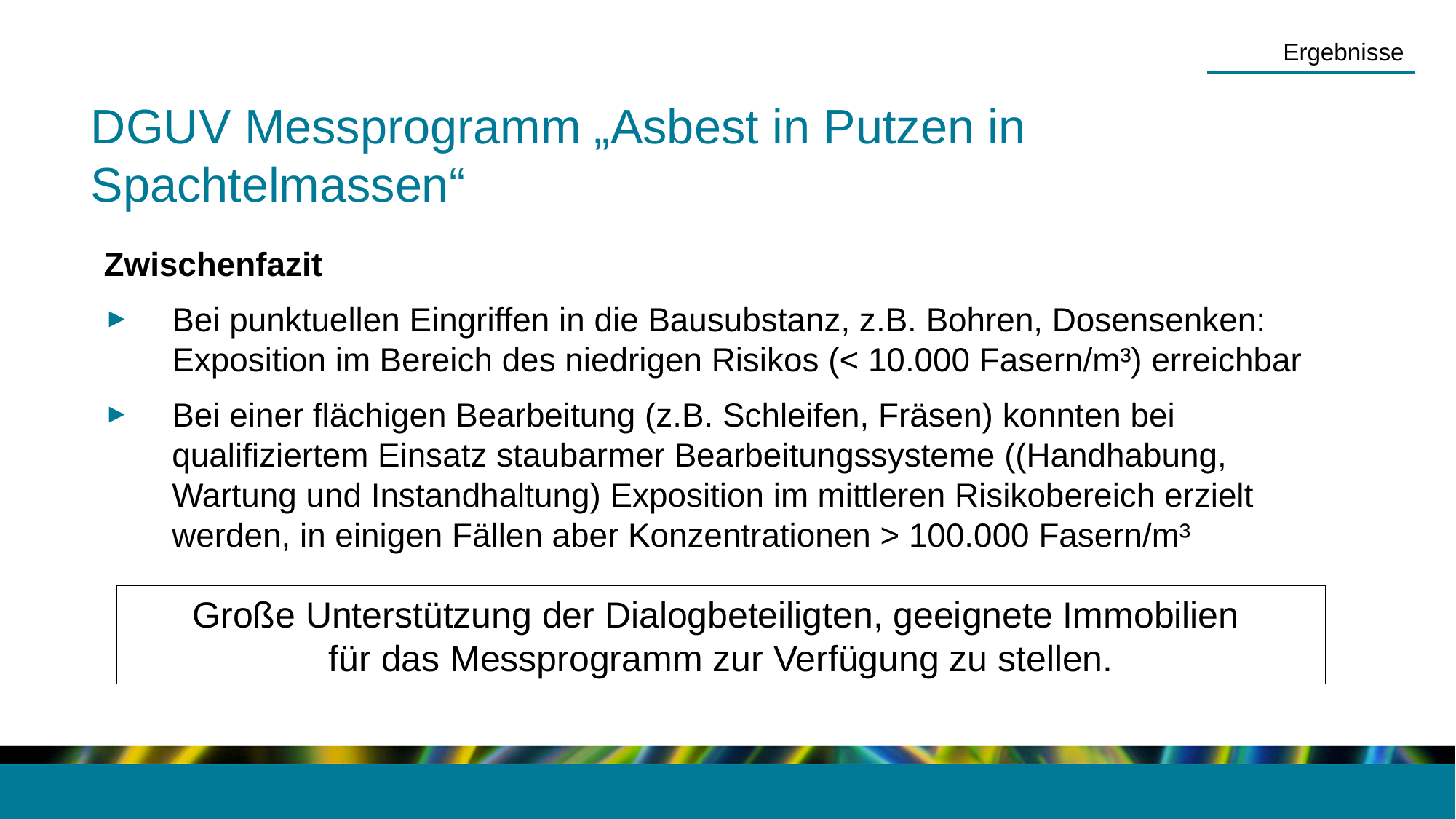

Ergebnisse
DGUV Messprogramm „Asbest in Putzen in Spachtelmassen“

Zwischenfazit
Bei punktuellen Eingriffen in die Bausubstanz, z.B. Bohren, Dosensenken: Exposition im Bereich des niedrigen Risikos (< 10.000 Fasern/m³) erreichbar
Bei einer flächigen Bearbeitung (z.B. Schleifen, Fräsen) konnten bei qualifiziertem Einsatz staubarmer Bearbeitungssysteme ((Handhabung, Wartung und Instandhaltung) Exposition im mittleren Risikobereich erzielt werden, in einigen Fällen aber Konzentrationen > 100.000 Fasern/m³
Große Unterstützung der Dialogbeteiligten, geeignete Immobilien
für das Messprogramm zur Verfügung zu stellen.